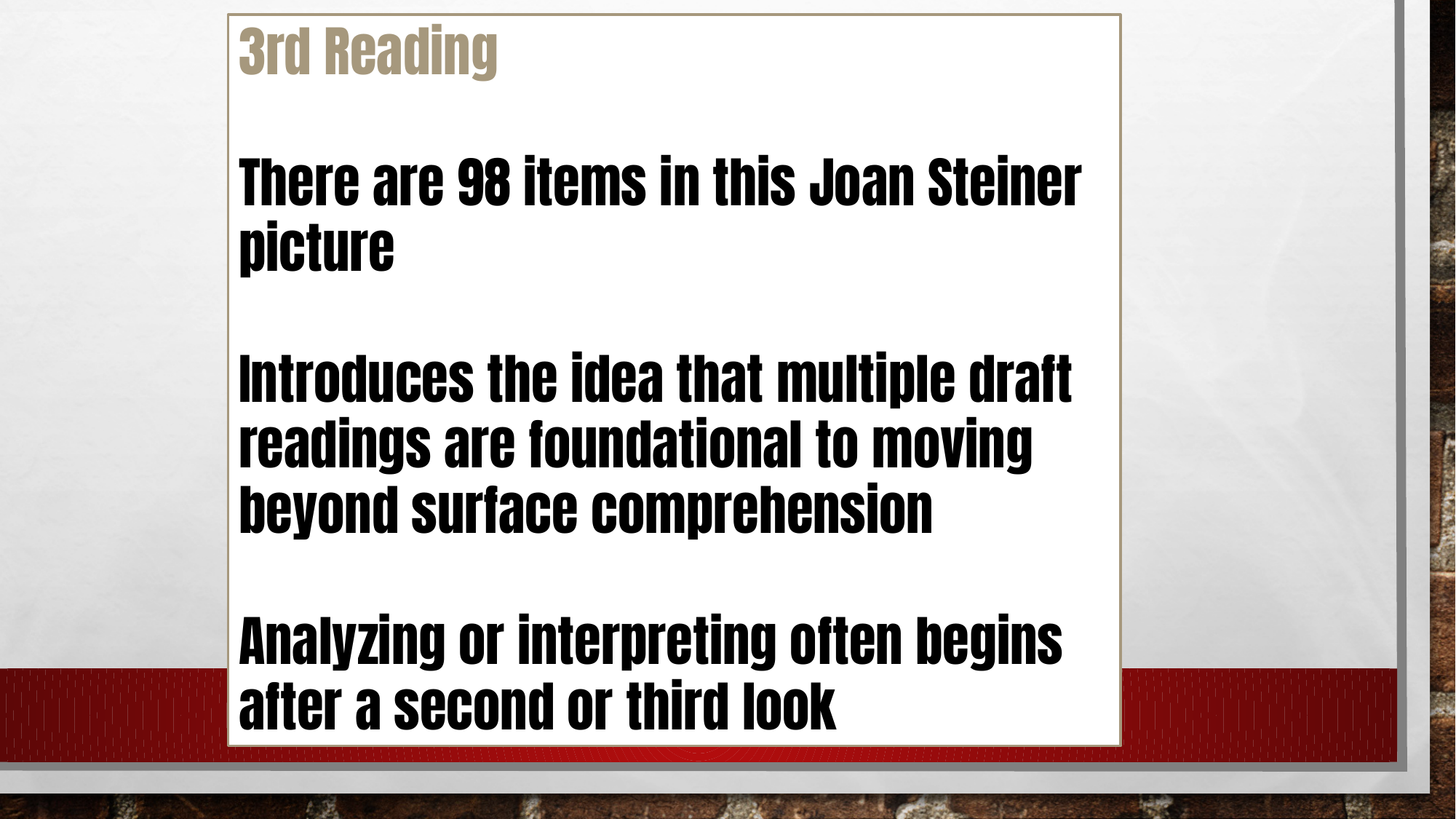

3rd Reading

There are 98 items in this Joan Steiner picture

Introduces the idea that multiple draft readings are foundational to moving beyond surface comprehension

Analyzing or interpreting often begins after a second or third look